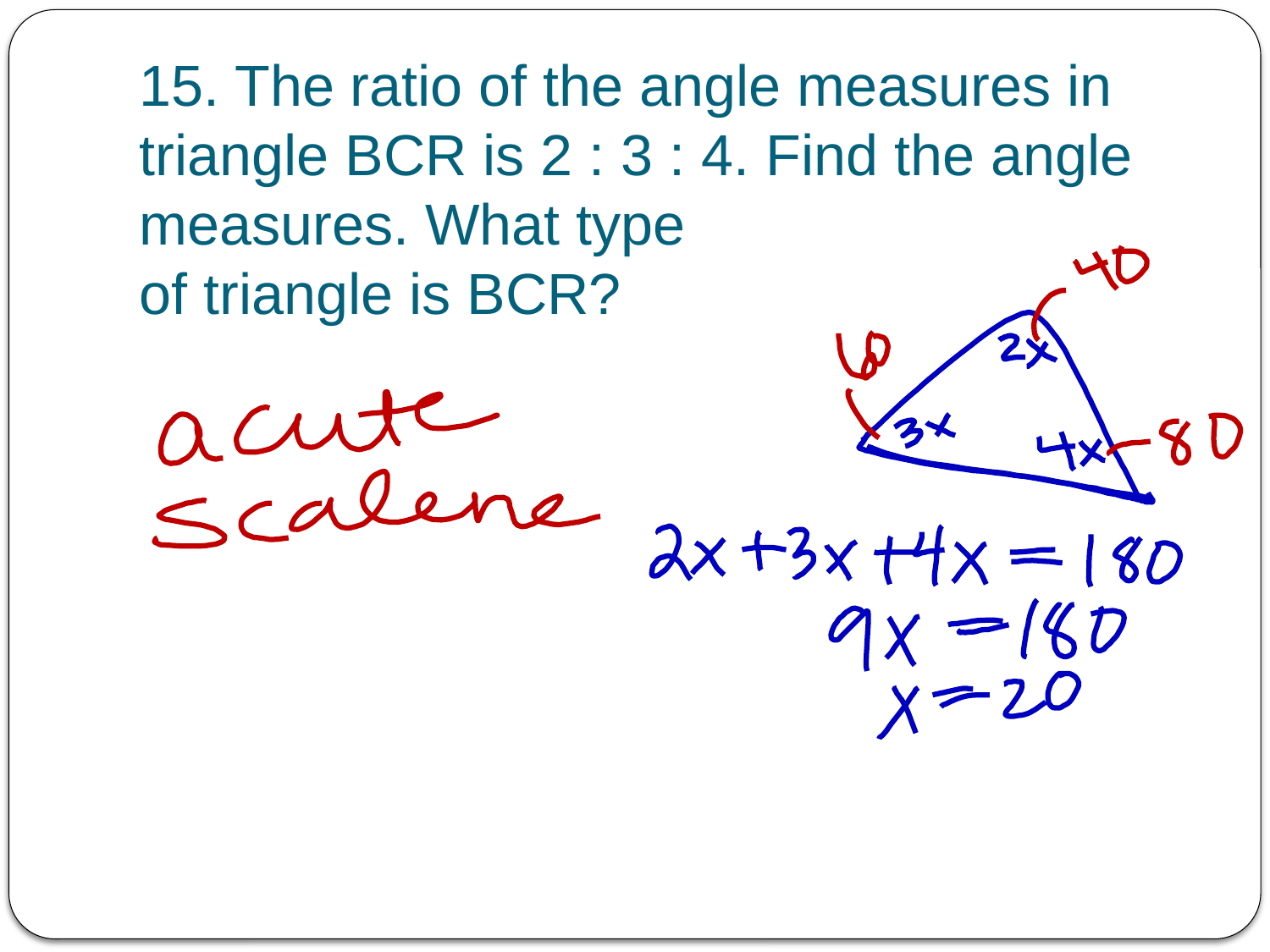

# 15. The ratio of the angle measures in triangle BCR is 2 : 3 : 4. Find the angle measures. What type of triangle is BCR?